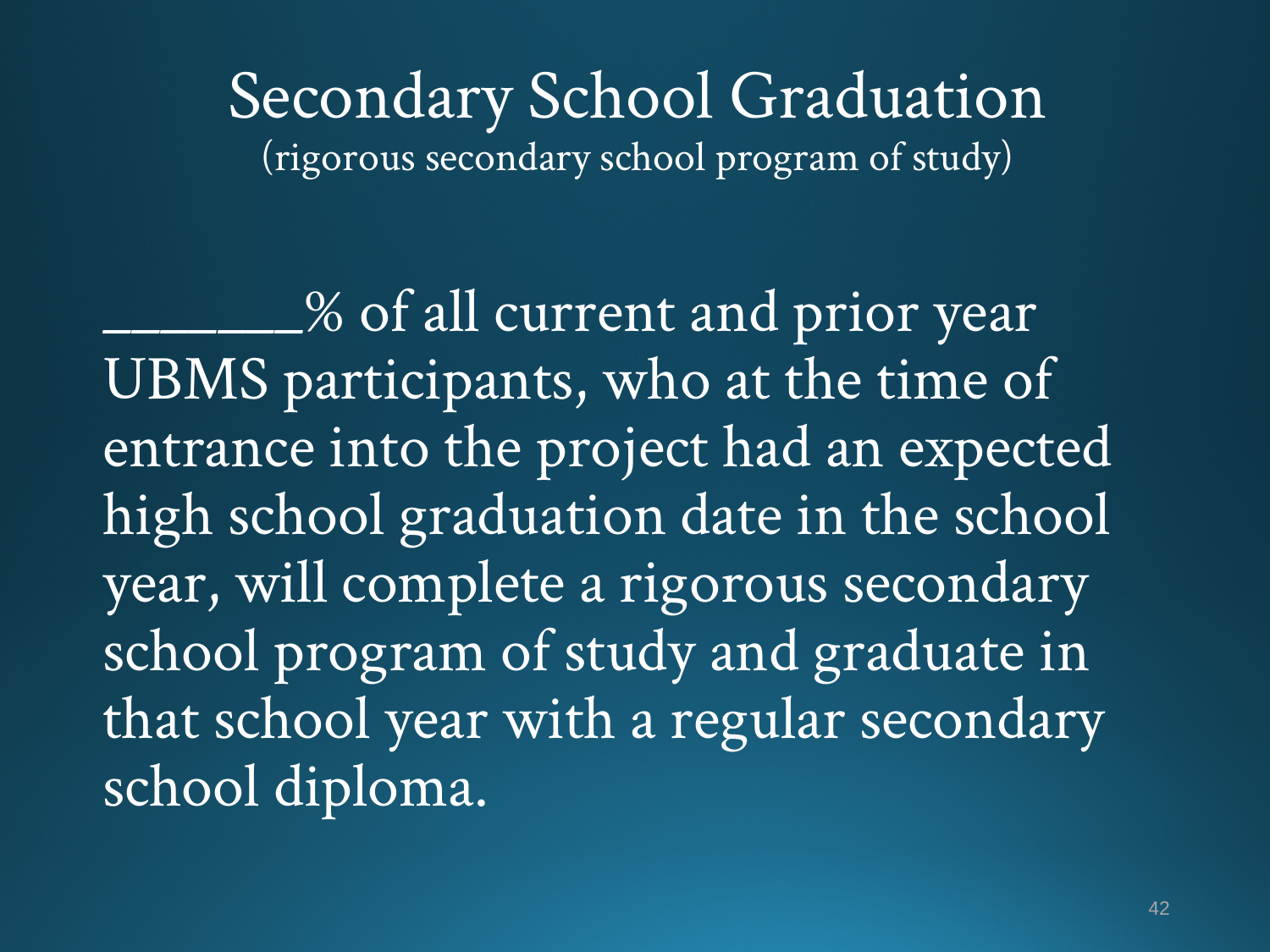

# Secondary School Graduation (rigorous secondary school program of study)
	_______% of all current and prior year UBMS participants, who at the time of entrance into the project had an expected high school graduation date in the school year, will complete a rigorous secondary school program of study and graduate in that school year with a regular secondary school diploma.
42